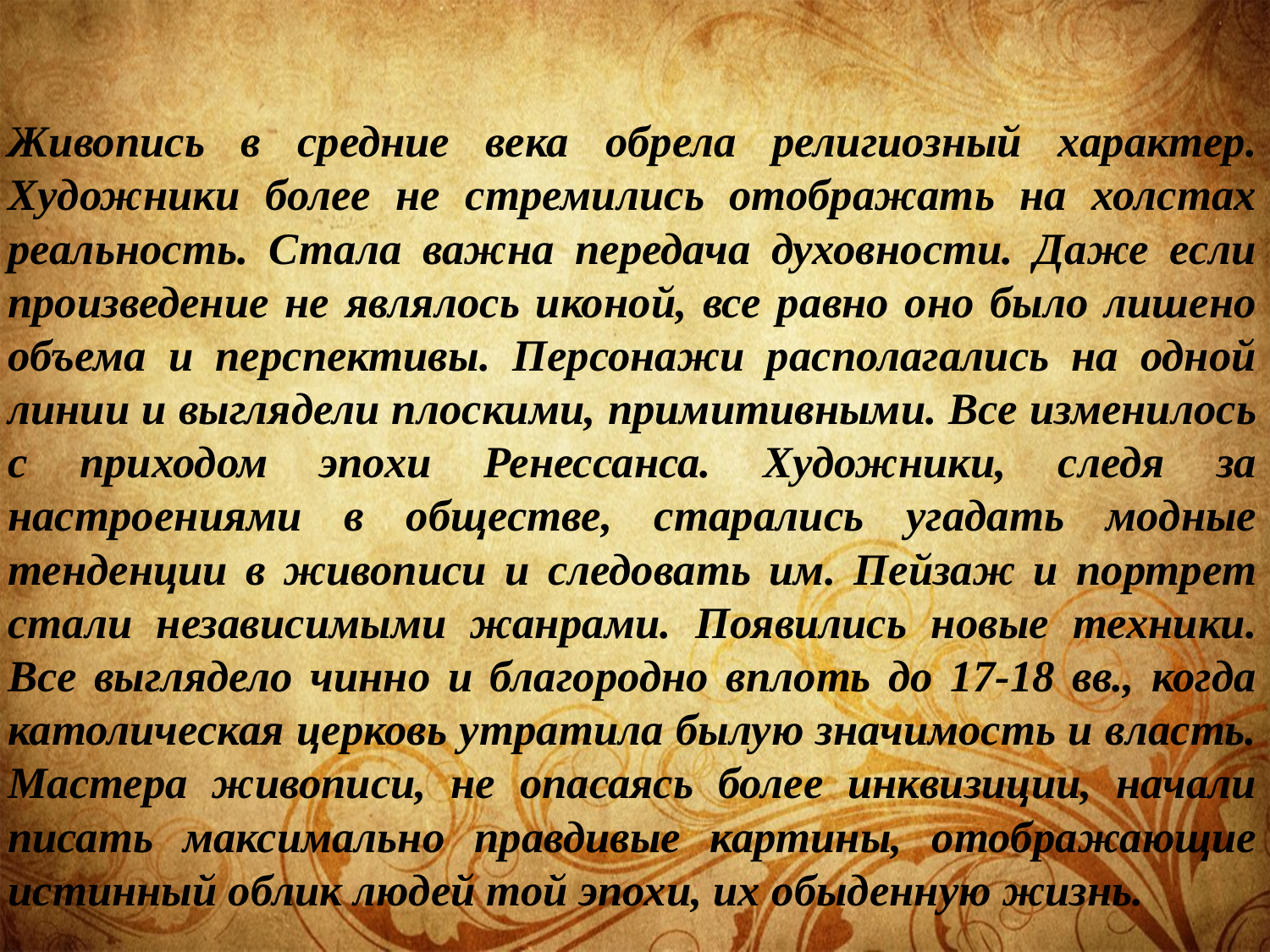

Живопись в средние века обрела религиозный характер. Художники более не стремились отображать на холстах реальность. Стала важна передача духовности. Даже если произведение не являлось иконой, все равно оно было лишено объема и перспективы. Персонажи располагались на одной линии и выглядели плоскими, примитивными. Все изменилось с приходом эпохи Ренессанса. Художники, следя за настроениями в обществе, старались угадать модные тенденции в живописи и следовать им. Пейзаж и портрет стали независимыми жанрами. Появились новые техники. Все выглядело чинно и благородно вплоть до 17-18 вв., когда католическая церковь утратила былую значимость и власть. Мастера живописи, не опасаясь более инквизиции, начали писать максимально правдивые картины, отображающие истинный облик людей той эпохи, их обыденную жизнь.